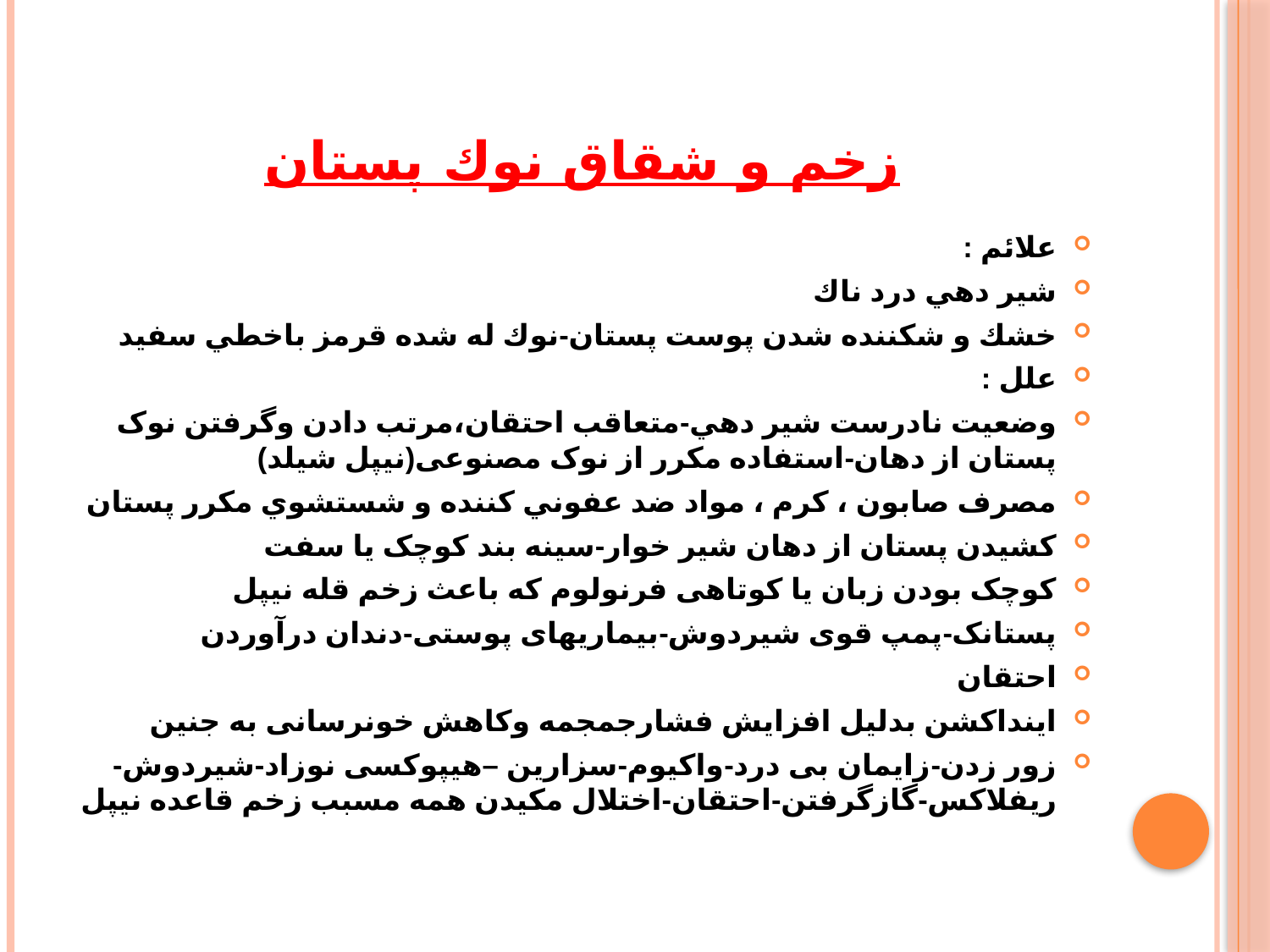

# زخم و شقاق نوك پستان
علائم :
شير دهي درد ناك
خشك و شكننده شدن پوست پستان-نوك له شده قرمز باخطي سفيد
علل :
وضعيت نادرست شير دهي-متعاقب احتقان،مرتب دادن وگرفتن نوک پستان از دهان-استفاده مکرر از نوک مصنوعی(نیپل شیلد)
مصرف صابون ، كرم ، مواد ضد عفوني كننده و شستشوي مكرر پستان
كشيدن پستان از دهان شير خوار-سینه بند کوچک یا سفت
کوچک بودن زبان یا کوتاهی فرنولوم که باعث زخم قله نیپل
پستانک-پمپ قوی شیردوش-بیماریهای پوستی-دندان درآوردن
احتقان
اینداکشن بدلیل افزایش فشارجمجمه وکاهش خونرسانی به جنین
زور زدن-زایمان بی درد-واکیوم-سزارین –هیپوکسی نوزاد-شیردوش-ریفلاکس-گازگرفتن-احتقان-اختلال مکیدن همه مسبب زخم قاعده نیپل